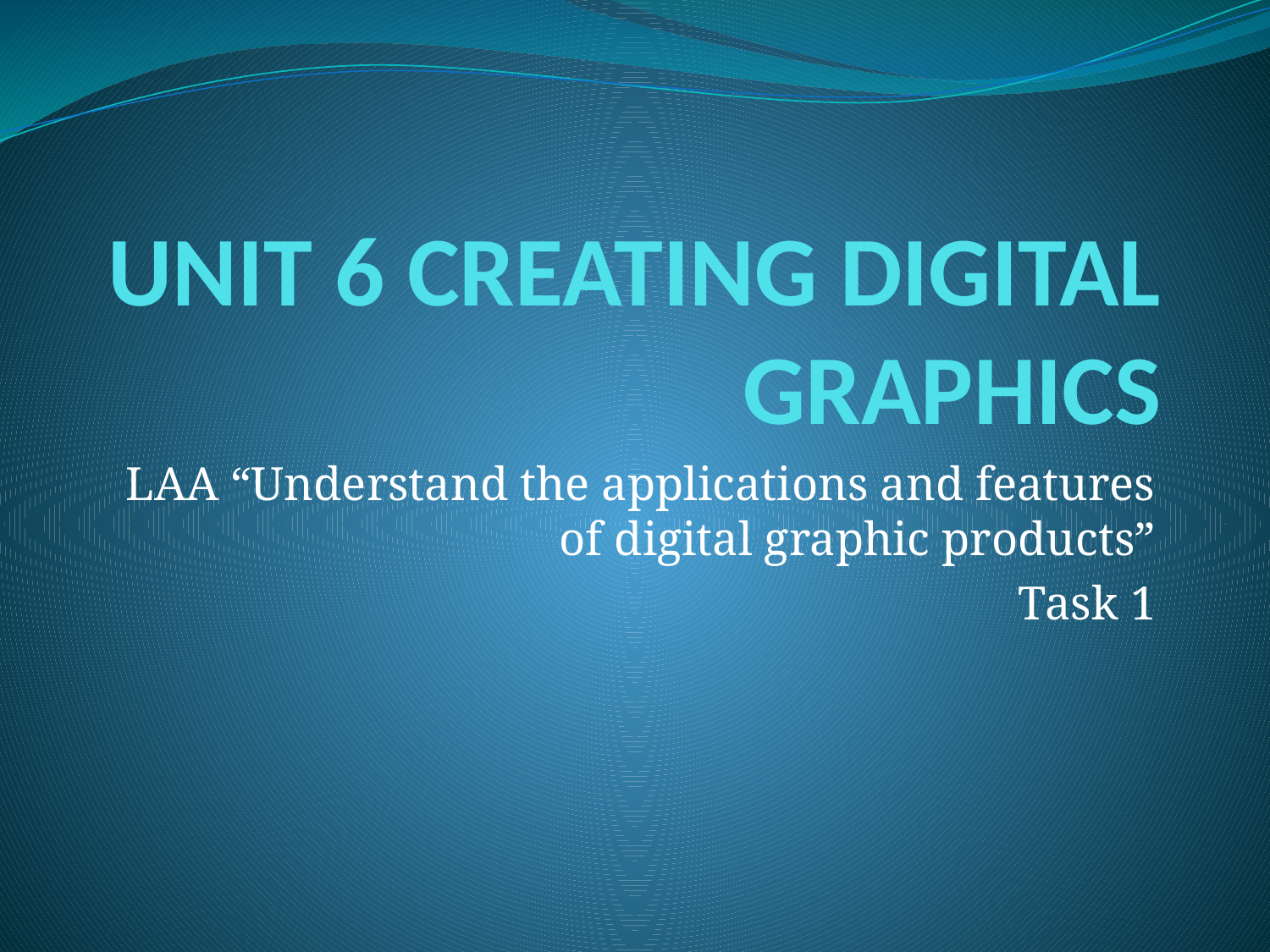

# UNIT 6 CREATING DIGITAL GRAPHICS
LAA “Understand the applications and features of digital graphic products”
Task 1